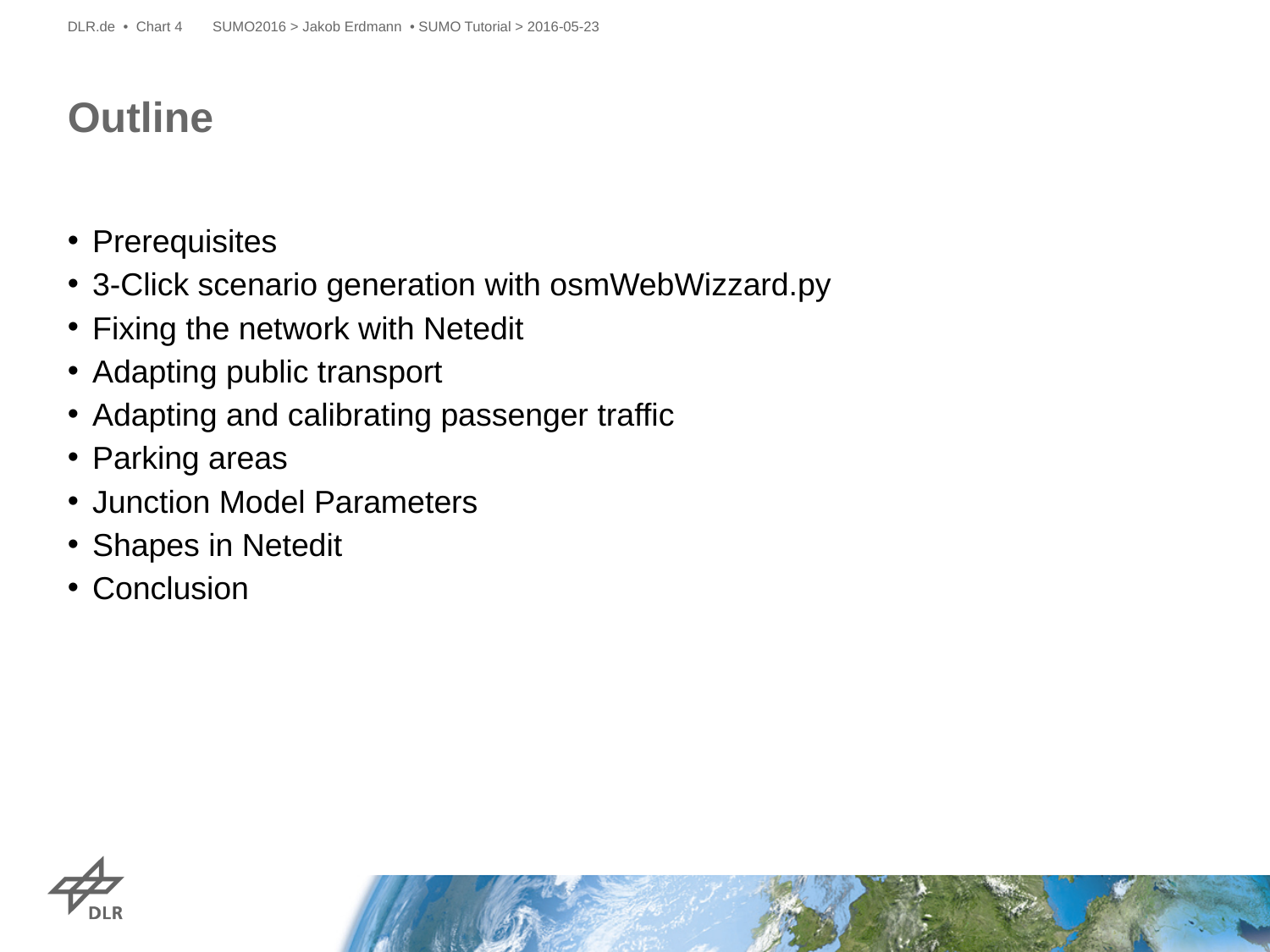

DLR.de  •  Chart 4
SUMO2016 > Jakob Erdmann  • SUMO Tutorial > 2016-05-23

# Outline
Prerequisites
3-Click scenario generation with osmWebWizzard.py
Fixing the network with Netedit
Adapting public transport
Adapting and calibrating passenger traffic
Parking areas
Junction Model Parameters
Shapes in Netedit
Conclusion